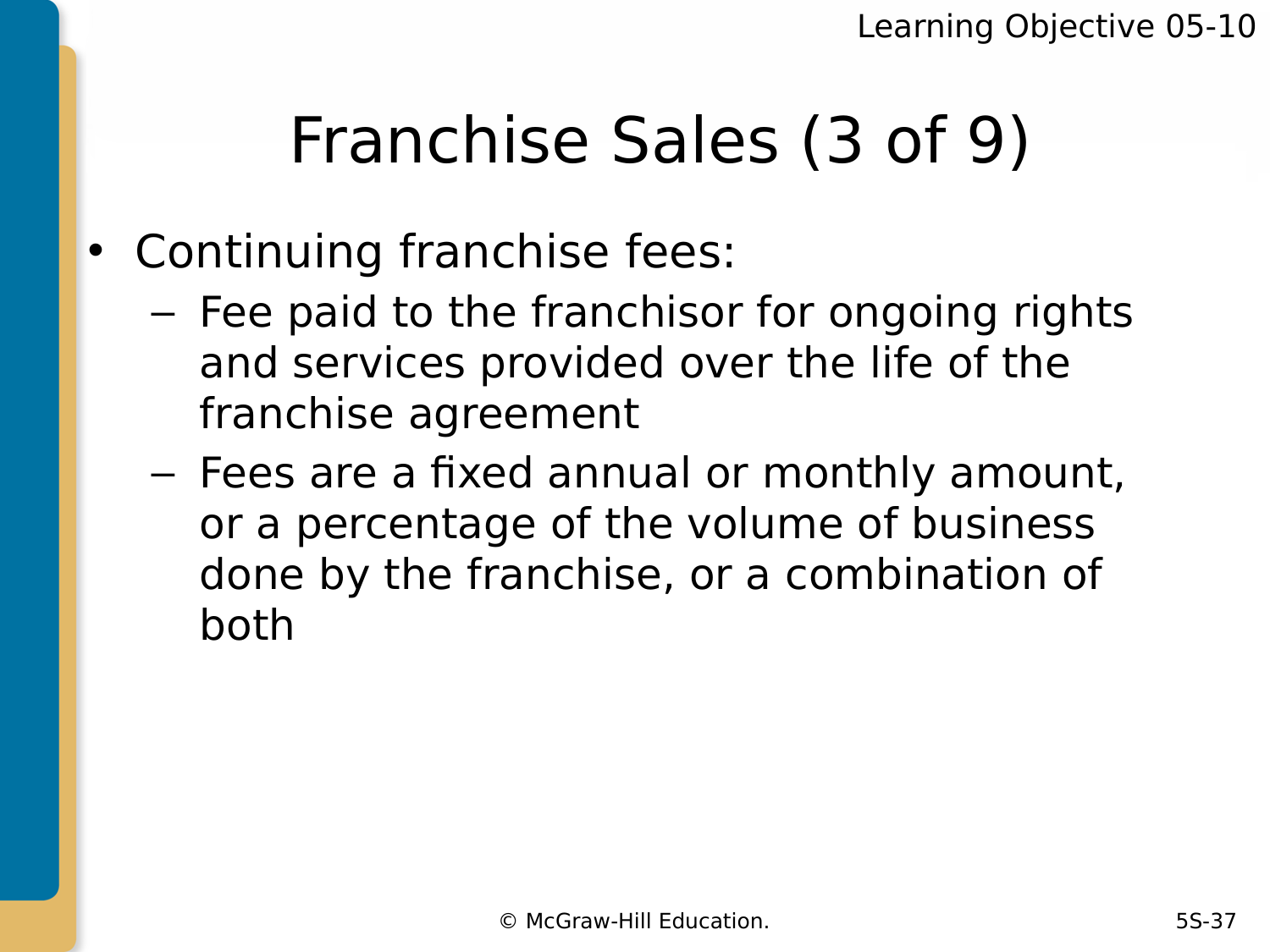

Learning Objective 05-10
# Franchise Sales (3 of 9)
Continuing franchise fees:
Fee paid to the franchisor for ongoing rights and services provided over the life of the franchise agreement
Fees are a fixed annual or monthly amount, or a percentage of the volume of business done by the franchise, or a combination of both